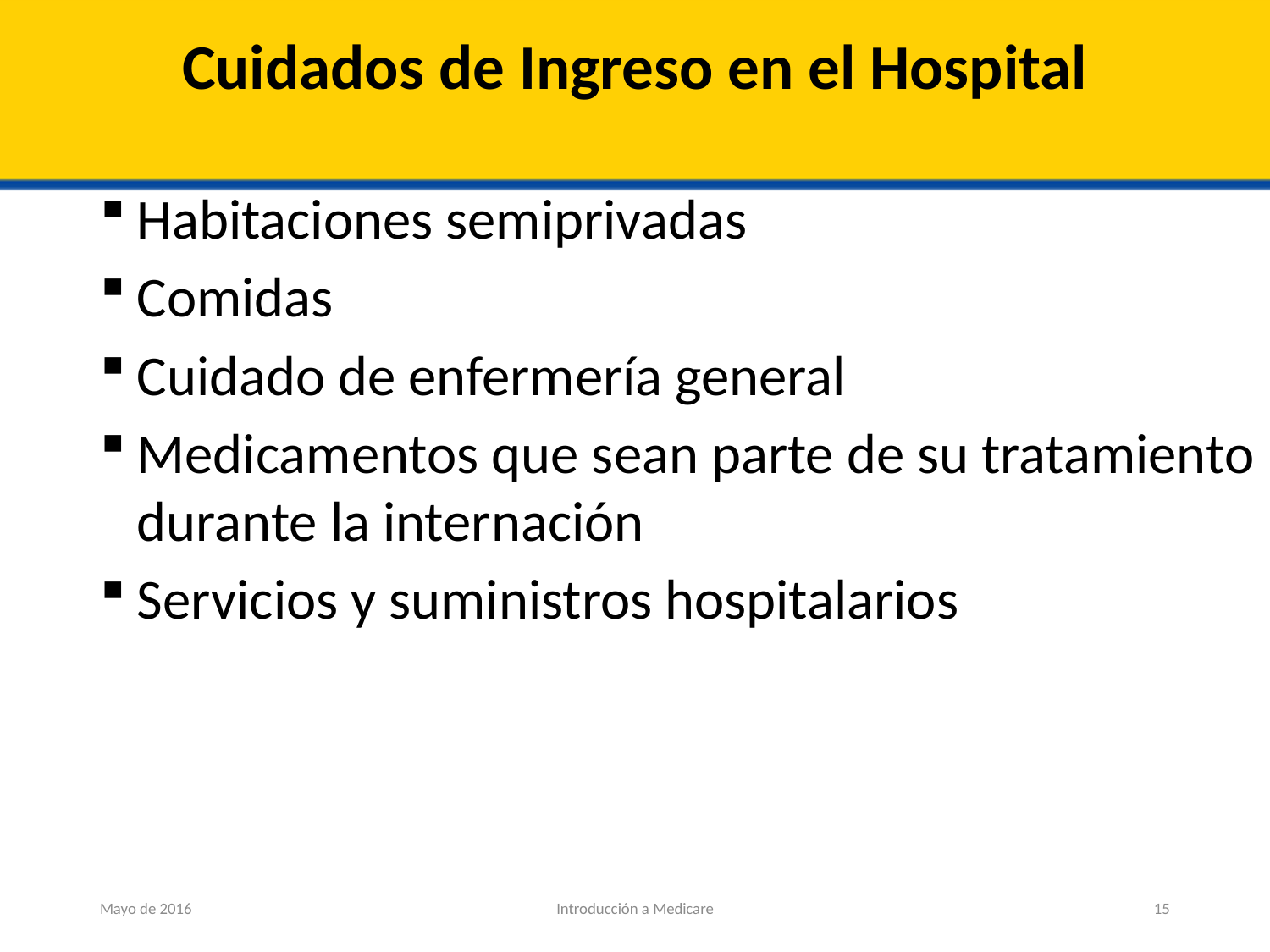

# Cuidados de Ingreso en el Hospital
Habitaciones semiprivadas
Comidas
Cuidado de enfermería general
Medicamentos que sean parte de su tratamiento durante la internación
Servicios y suministros hospitalarios

Mayo de 2016
Introducción a Medicare
15